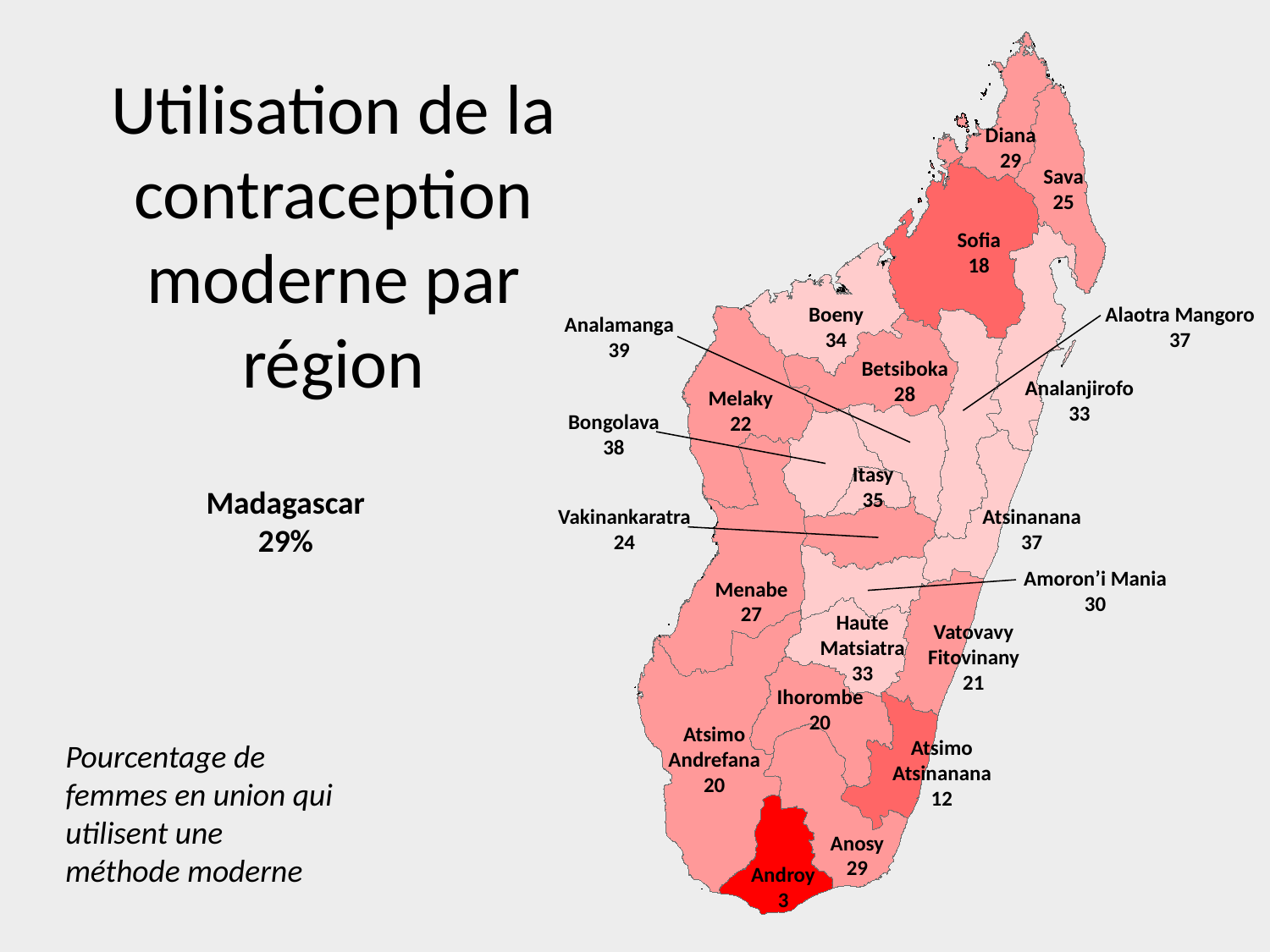

# Utilisation de la contraception moderne par région
Diana
29
Sava
25
Sofia
18
Boeny
34
Alaotra Mangoro
37
Analamanga
39
Betsiboka
28
Analanjirofo
33
Melaky
22
Bongolava
38
Itasy
35
Madagascar
29%
Vakinankaratra
24
Atsinanana
37
Amoron’i Mania
30
Menabe
27
Haute
Matsiatra
33
Vatovavy
Fitovinany
21
Ihorombe
20
Atsimo
Andrefana
20
Atsimo
Atsinanana
12
Pourcentage de
femmes en union qui utilisent une méthode moderne
Anosy
29
Androy
3